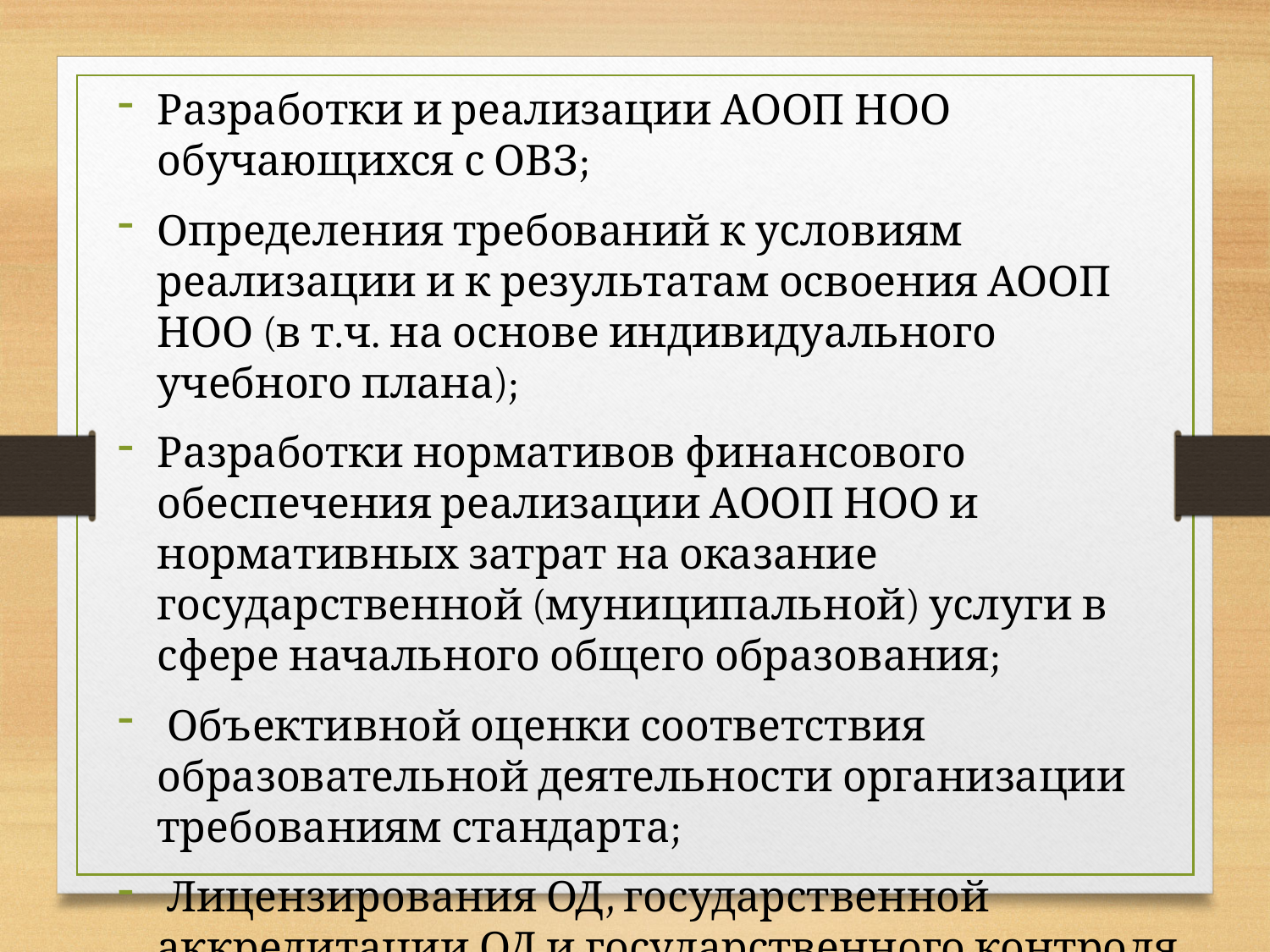

Разработки и реализации АООП НОО обучающихся с ОВЗ;
Определения требований к условиям реализации и к результатам освоения АООП НОО (в т.ч. на основе индивидуального учебного плана);
Разработки нормативов финансового обеспечения реализации АООП НОО и нормативных затрат на оказание государственной (муниципальной) услуги в сфере начального общего образования;
 Объективной оценки соответствия образовательной деятельности организации требованиям стандарта;
 Лицензирования ОД, государственной аккредитации ОД и государственного контроля в сфере образования;
#